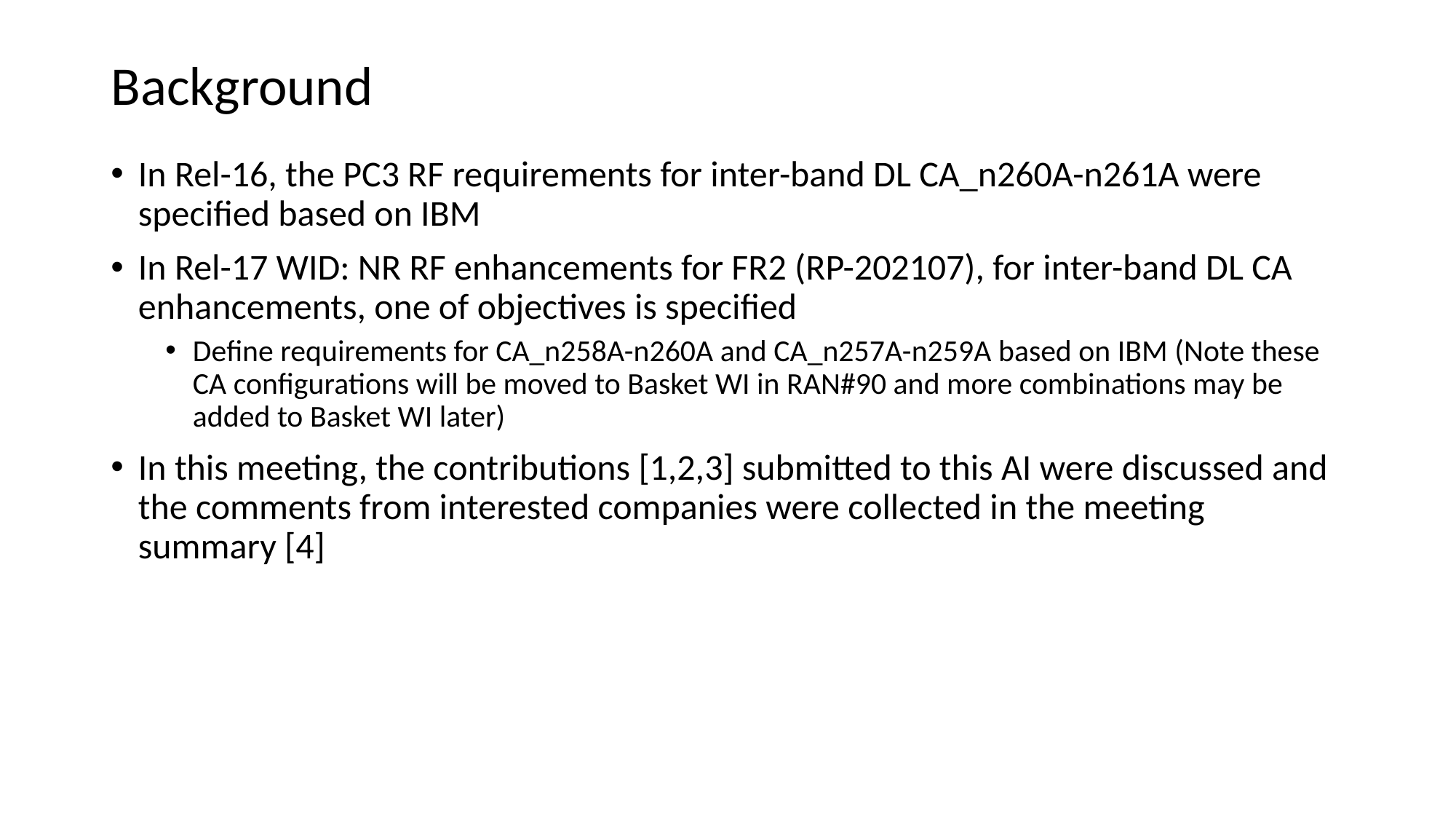

# Background
In Rel-16, the PC3 RF requirements for inter-band DL CA_n260A-n261A were specified based on IBM
In Rel-17 WID: NR RF enhancements for FR2 (RP-202107), for inter-band DL CA enhancements, one of objectives is specified
Define requirements for CA_n258A-n260A and CA_n257A-n259A based on IBM (Note these CA configurations will be moved to Basket WI in RAN#90 and more combinations may be added to Basket WI later)
In this meeting, the contributions [1,2,3] submitted to this AI were discussed and the comments from interested companies were collected in the meeting summary [4]